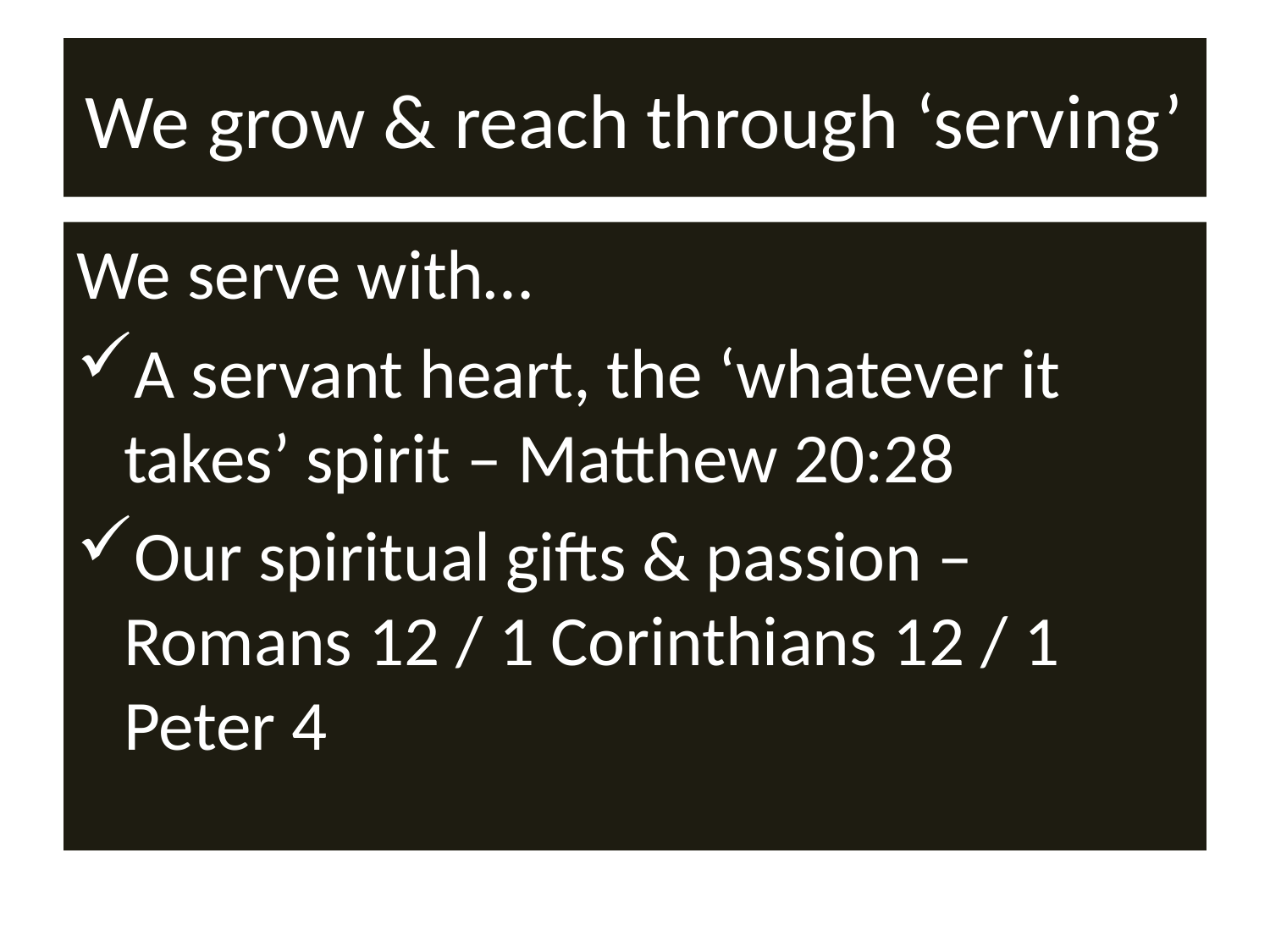

# We grow & reach through ‘serving’
We serve with…
A servant heart, the ‘whatever it takes’ spirit – Matthew 20:28
Our spiritual gifts & passion – Romans 12 / 1 Corinthians 12 / 1 Peter 4